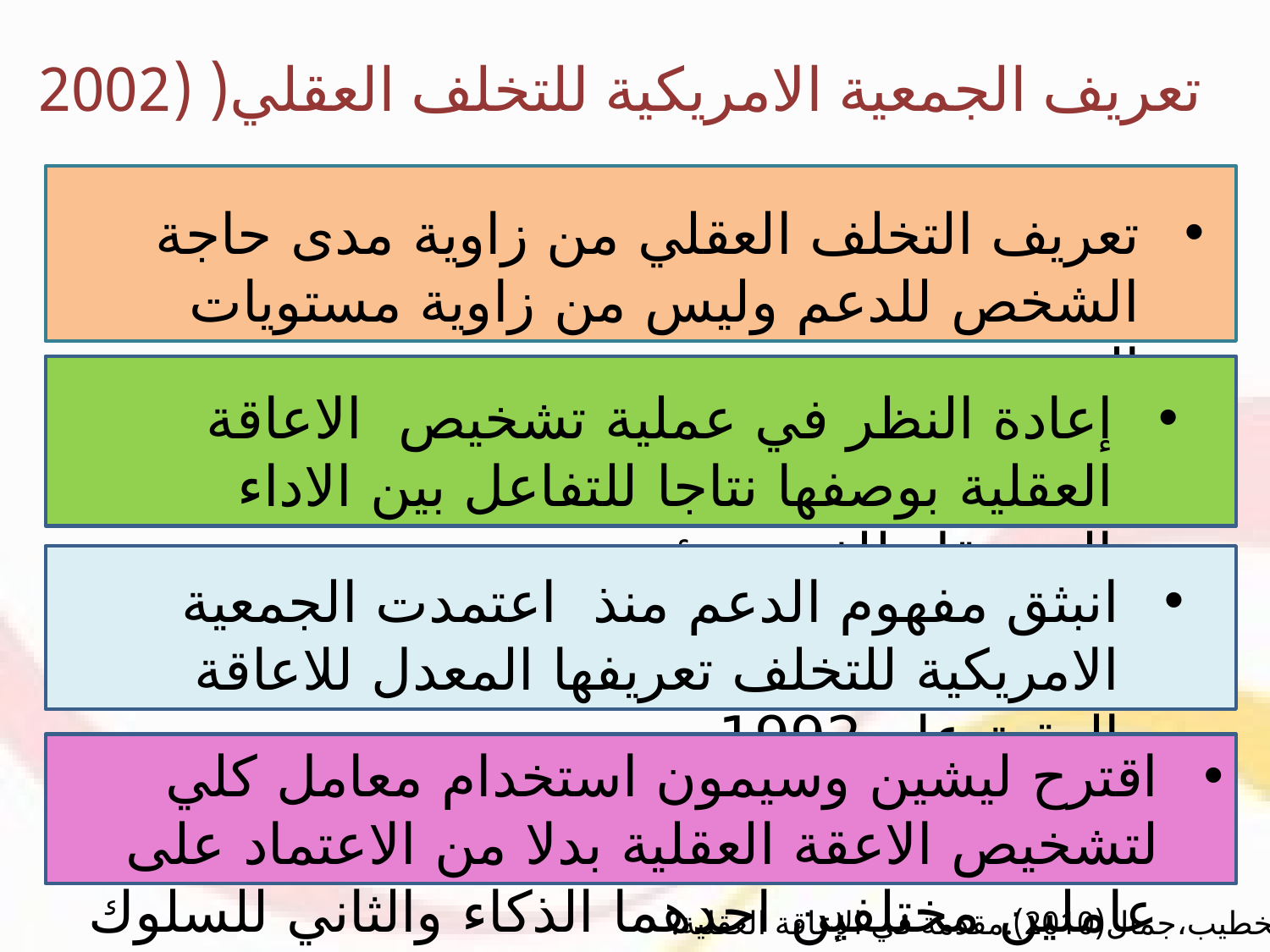

# تعريف الجمعية الامريكية للتخلف العقلي( (2002

تعريف التخلف العقلي من زاوية مدى حاجة الشخص للدعم وليس من زاوية مستويات الضعف.

إعادة النظر في عملية تشخيص  الاعاقة العقلية بوصفها نتاجا للتفاعل بين الاداء المستقل للفرد وبيئته .

انبثق مفهوم الدعم منذ  اعتمدت الجمعية الامريكية للتخلف تعريفها المعدل للاعاقة العقية عام 1992م.

اقترح ليشين وسيمون استخدام معامل كلي لتشخيص الاعقة العقلية بدلا من الاعتماد على عاملين مختلفين احدهما الذكاء والثاني للسلوك التكيفي.
الخطيب،جمال(2010).مقدمة في الإعاقة العقلية.